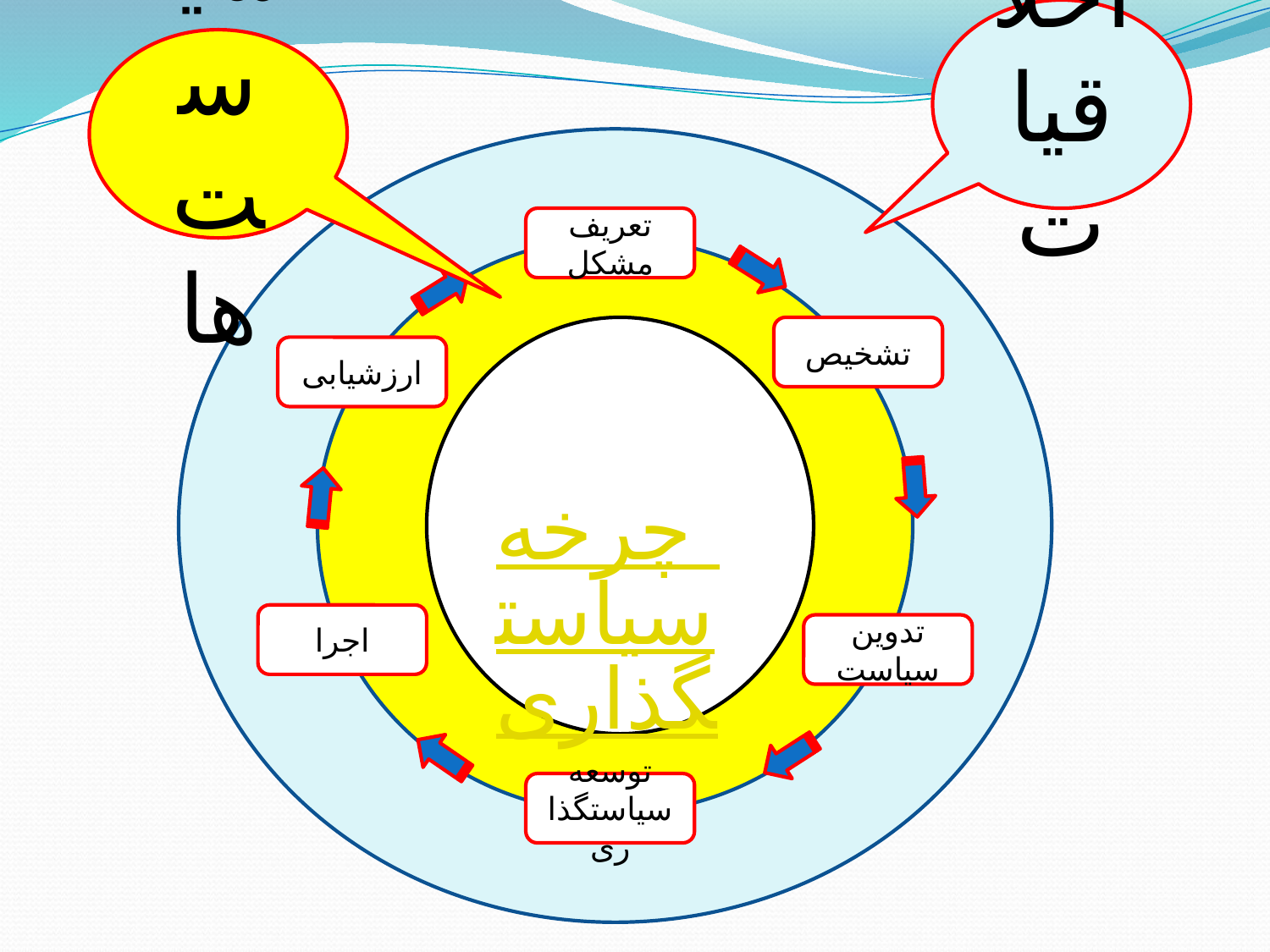

اخلاقیات
سیاست ها

تعریف مشکل

تشخیص
چرخه سیاستگذاری
ارزشیابی

اجرا
تدوین سیاست

توسعه سیاستگذاری